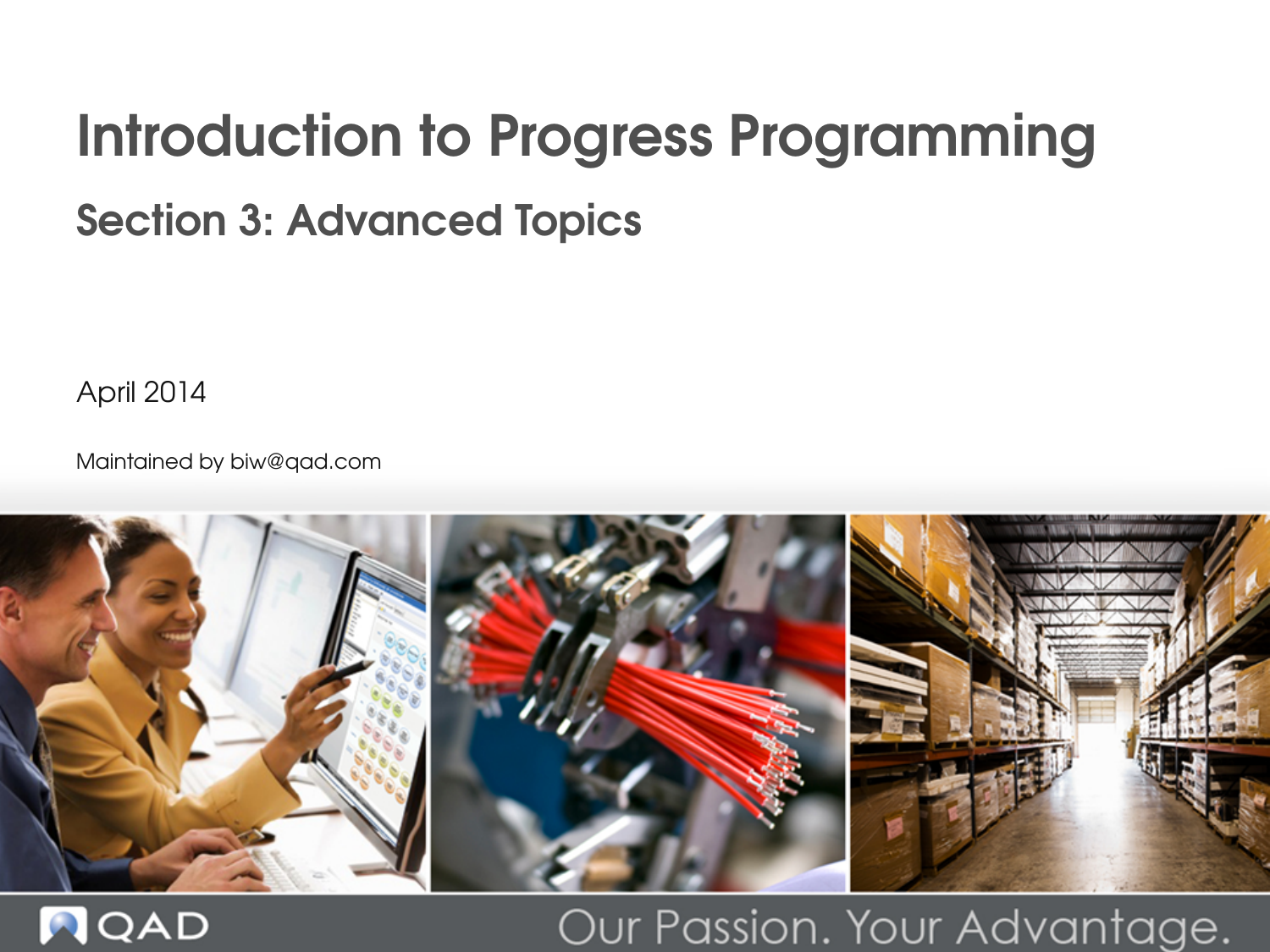

# Introduction to Progress Programming
Section 3: Advanced Topics

April 2014
Maintained by biw@qad.com